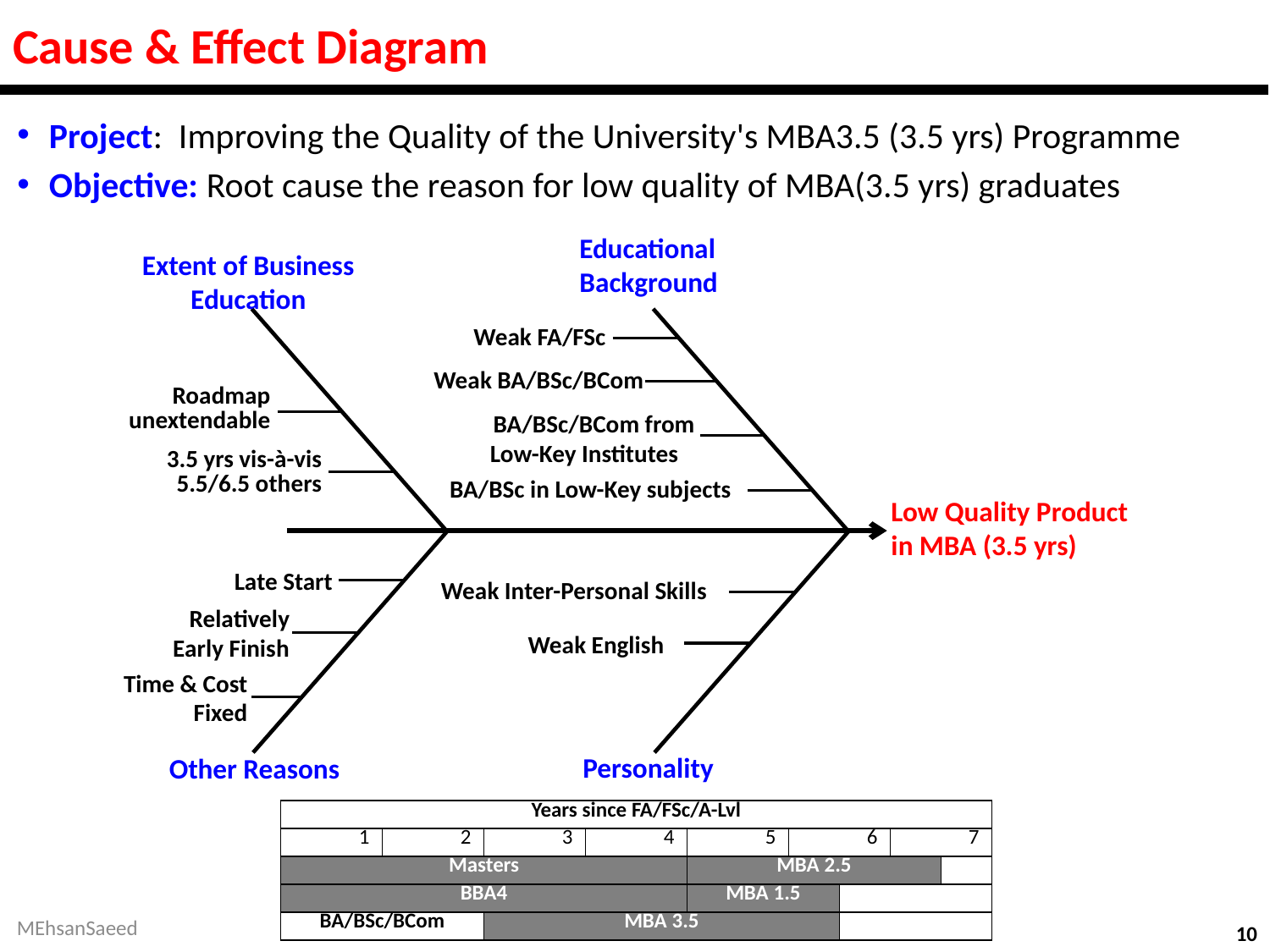

# Cause & Effect Diagram
Project:  Improving the Quality of the University's MBA3.5 (3.5 yrs) Programme
Objective: Root cause the reason for low quality of MBA(3.5 yrs) graduates
Educational Background
Extent of Business Education
Personality
Other Reasons
Weak FA/FSc
Weak BA/BSc/BCom
BA/BSc/BCom from Low-Key Institutes
BA/BSc in Low-Key subjects
Roadmap unextendable
3.5 yrs vis-à-vis 5.5/6.5 others
Low Quality Product in MBA (3.5 yrs)
Weak Inter-Personal Skills
Weak English
Late Start
Relatively Early Finish
Time & Cost Fixed
| Years since FA/FSc/A-Lvl |  |  |  |  |  |  |  |  |
| --- | --- | --- | --- | --- | --- | --- | --- | --- |
| 1 | 2 | 3 | 4 | 5 | 6 |  | 7 |  |
| Masters |  |  |  | MBA 2.5 |  |  |  |  |
| BBA4 |  |  |  | MBA 1.5 |  |  |  |  |
| BA/BSc/BCom |  | MBA 3.5 |  |  |  |  |  |  |
MEhsanSaeed
10